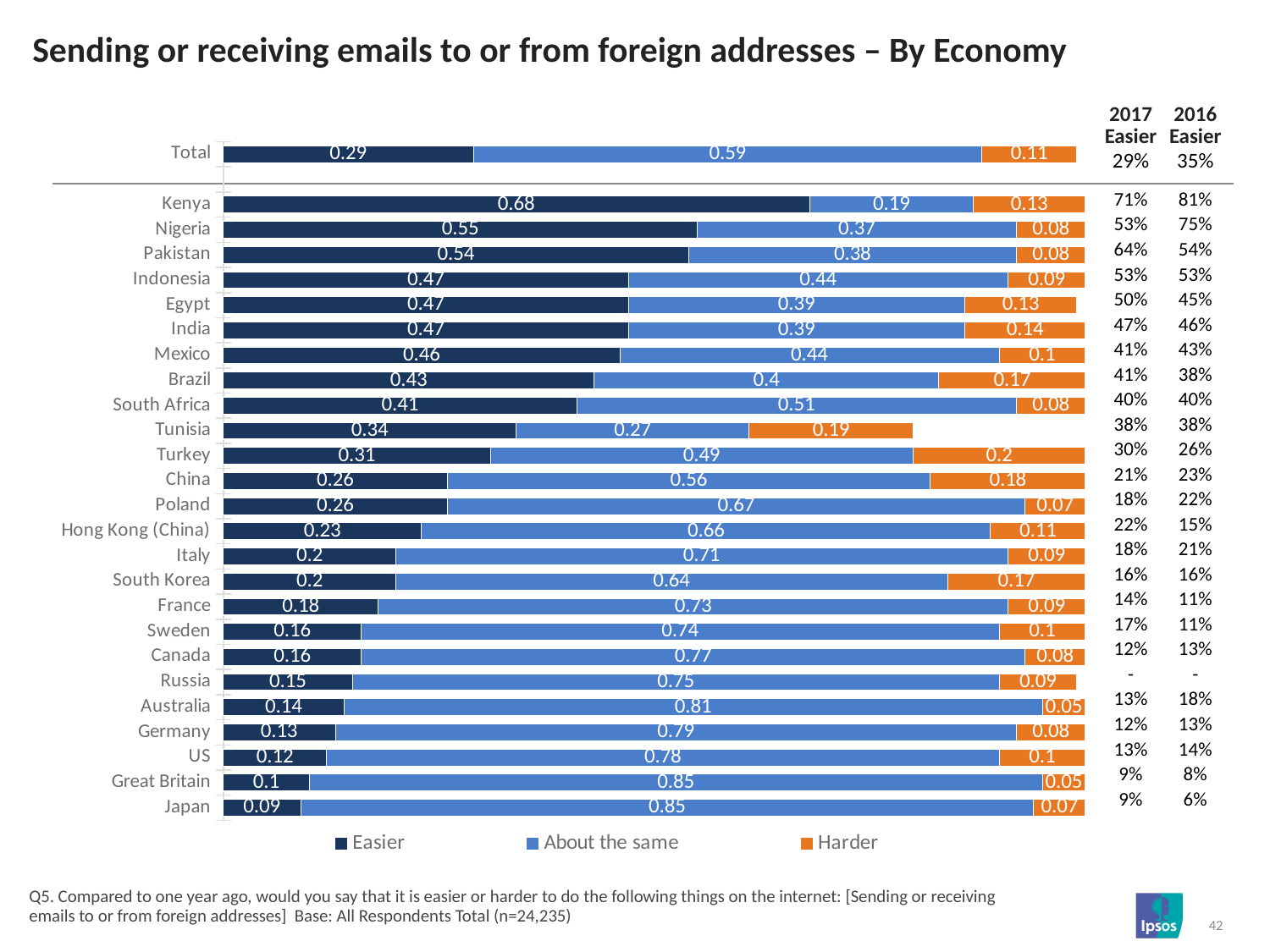

# Sending or receiving emails to or from foreign addresses – By Economy
| 2017 Easier | 2016 Easier |
| --- | --- |
| 29% | 35% |
| 71% | 81% |
| 53% | 75% |
| 64% | 54% |
| 53% | 53% |
| 50% | 45% |
| 47% | 46% |
| 41% | 43% |
| 41% | 38% |
| 40% | 40% |
| 38% | 38% |
| 30% | 26% |
| 21% | 23% |
| 18% | 22% |
| 22% | 15% |
| 18% | 21% |
| 16% | 16% |
| 14% | 11% |
| 17% | 11% |
| 12% | 13% |
| - | - |
| 13% | 18% |
| 12% | 13% |
| 13% | 14% |
| 9% | 8% |
| 9% | 6% |

### Chart

| Category | Easier | About the same | Harder |
|---|---|---|---|
| Total | 0.29 | 0.59 | 0.11 |
|  | None | None | None |
| Kenya | 0.68 | 0.19 | 0.13 |
| Nigeria | 0.55 | 0.37 | 0.08 |
| Pakistan | 0.54 | 0.38 | 0.08 |
| Indonesia | 0.47 | 0.44 | 0.09 |
| Egypt | 0.47 | 0.39 | 0.13 |
| India | 0.47 | 0.39 | 0.14 |
| Mexico | 0.46 | 0.44 | 0.1 |
| Brazil | 0.43 | 0.4 | 0.17 |
| South Africa | 0.41 | 0.51 | 0.08 |
| Tunisia | 0.34 | 0.27 | 0.19 |
| Turkey | 0.31 | 0.49 | 0.2 |
| China | 0.26 | 0.56 | 0.18 |
| Poland | 0.26 | 0.67 | 0.07 |
| Hong Kong (China) | 0.23 | 0.66 | 0.11 |
| Italy | 0.2 | 0.71 | 0.09 |
| South Korea | 0.2 | 0.64 | 0.17 |
| France | 0.18 | 0.73 | 0.09 |
| Sweden | 0.16 | 0.74 | 0.1 |
| Canada | 0.16 | 0.77 | 0.08 |
| Russia | 0.15 | 0.75 | 0.09 |
| Australia | 0.14 | 0.81 | 0.05 |
| Germany | 0.13 | 0.79 | 0.08 |
| US | 0.12 | 0.78 | 0.1 |
| Great Britain | 0.1 | 0.85 | 0.05 |
| Japan | 0.09 | 0.85 | 0.07 |
Q5. Compared to one year ago, would you say that it is easier or harder to do the following things on the internet: [Sending or receiving emails to or from foreign addresses]  Base: All Respondents Total (n=24,235)